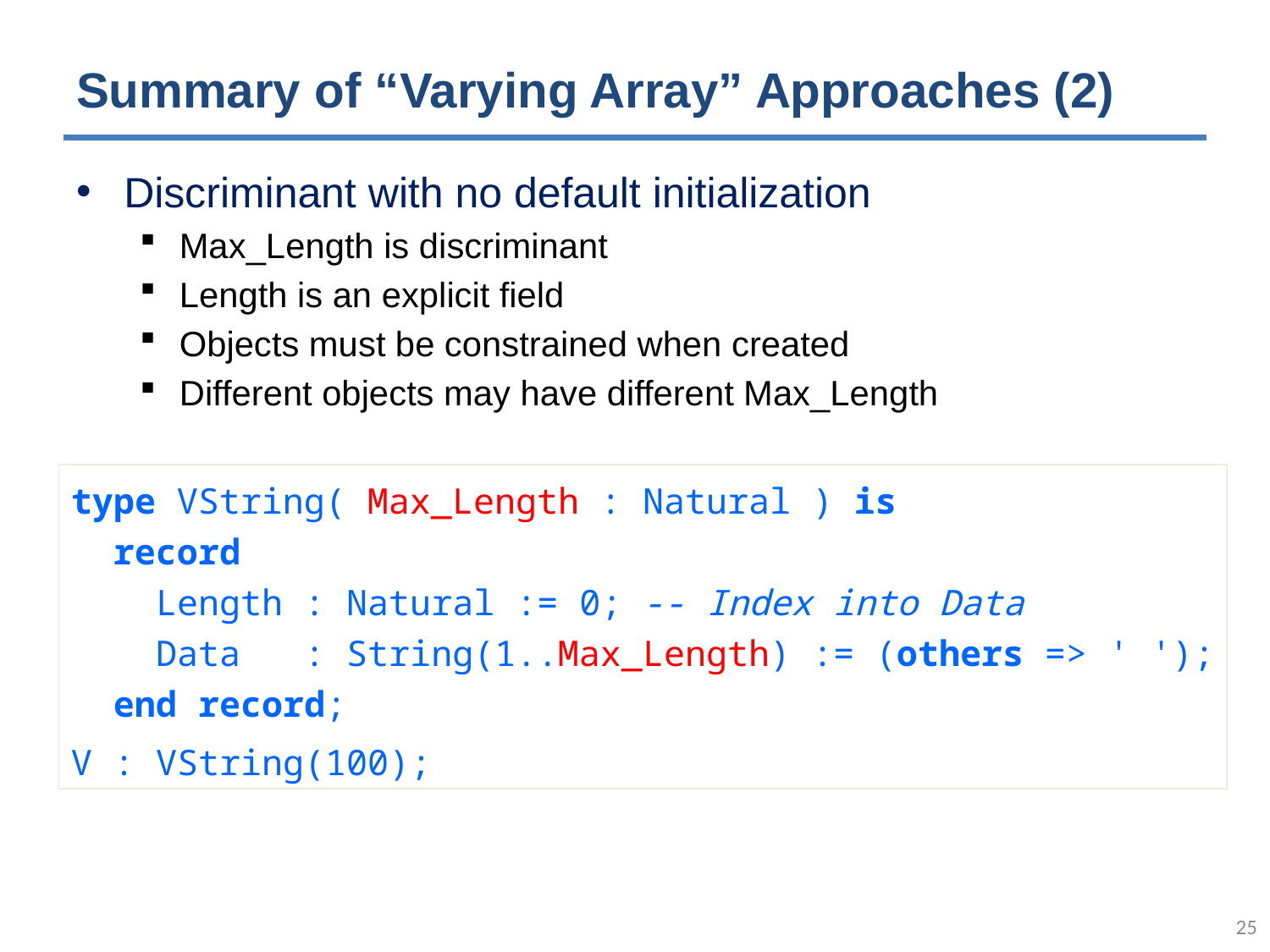

# Summary of “Varying Array” Approaches (2)
Discriminant with no default initialization
Max_Length is discriminant
Length is an explicit field
Objects must be constrained when created
Different objects may have different Max_Length

type VString( Max_Length : Natural ) is
  record
    Length : Natural := 0; -- Index into Data
    Data   : String(1..Max_Length) := (others => ' ');
  end record;
V : VString(100);
25